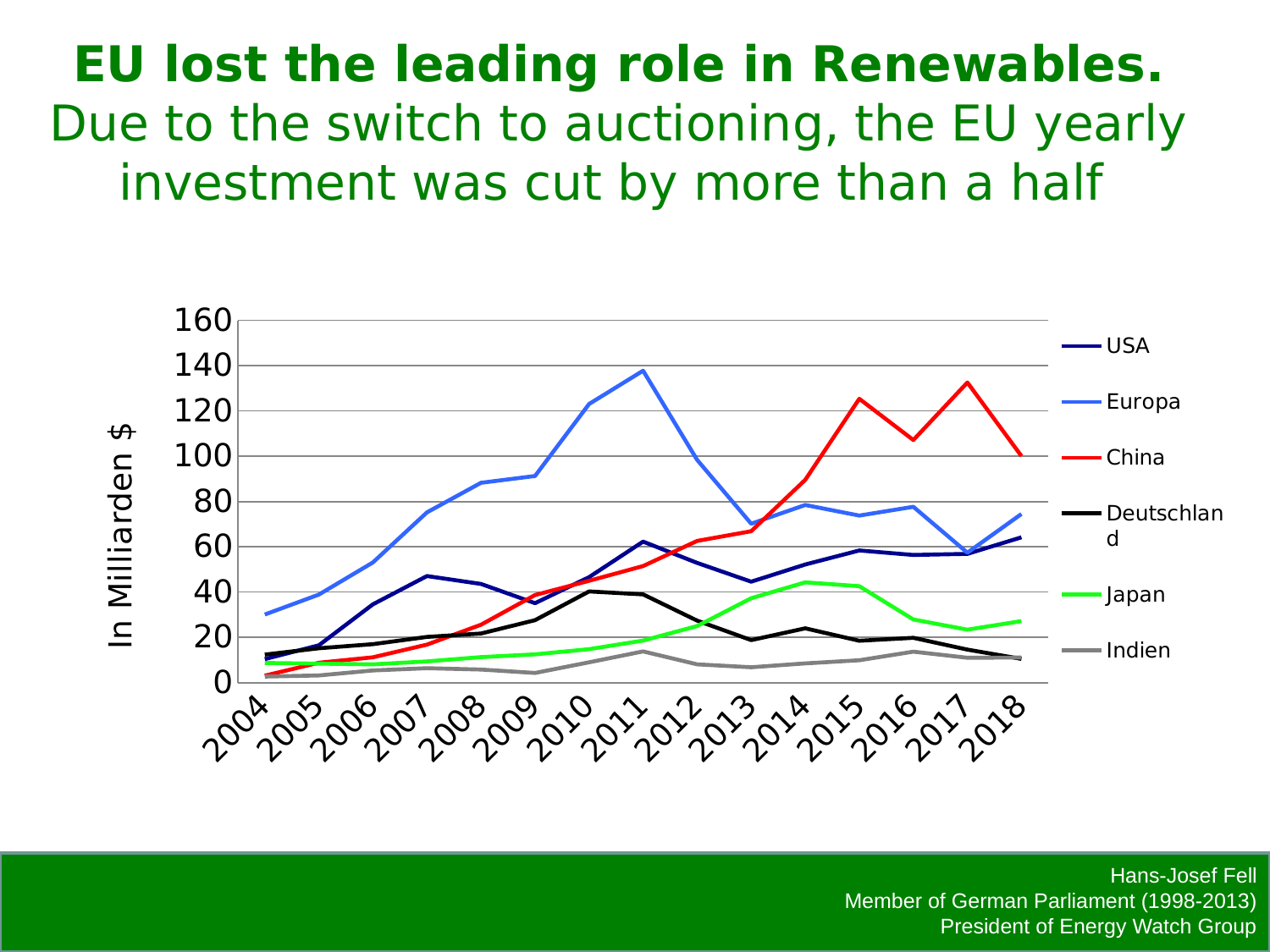

# EU lost the leading role in Renewables. Due to the switch to auctioning, the EU yearly investment was cut by more than a half

### Chart

| Category | USA | Europa | China | Deutschland | Japan | Indien |
|---|---|---|---|---|---|---|
| 2004 | 10.4 | 30.1 | 3.1 | 12.4 | 8.7 | 2.7 |
| 2005 | 16.5 | 38.9 | 8.8 | 15.2 | 8.4 | 3.2 |
| 2006 | 34.6 | 53.1 | 11.2 | 17.0 | 8.1 | 5.4 |
| 2007 | 47.1 | 75.2 | 16.8 | 20.2 | 9.4 | 6.4 |
| 2008 | 43.6 | 88.3 | 25.6 | 21.7 | 11.3 | 5.8 |
| 2009 | 35.1 | 91.3 | 38.7 | 27.6 | 12.5 | 4.3 |
| 2010 | 46.6 | 123.1 | 45.0 | 40.3 | 14.8 | 9.0 |
| 2011 | 62.3 | 137.8 | 51.5 | 39.0 | 18.6 | 13.8 |
| 2012 | 52.9 | 98.4 | 62.6 | 27.4 | 25.0 | 8.1 |
| 2013 | 44.6 | 70.2 | 66.9 | 18.8 | 37.3 | 6.8 |
| 2014 | 52.2 | 78.5 | 89.6 | 24.0 | 44.3 | 8.5 |
| 2015 | 58.4 | 73.8 | 125.4 | 18.5 | 42.6 | 9.9 |
| 2016 | 56.4 | 77.7 | 107.2 | 19.8 | 27.9 | 13.7 |
| 2017 | 56.9 | 57.4 | 132.6 | 14.6 | 23.4 | 11.0 |
| 2018 | 64.2 | 74.5 | 100.1 | 10.5 | 27.2 | 11.1 |